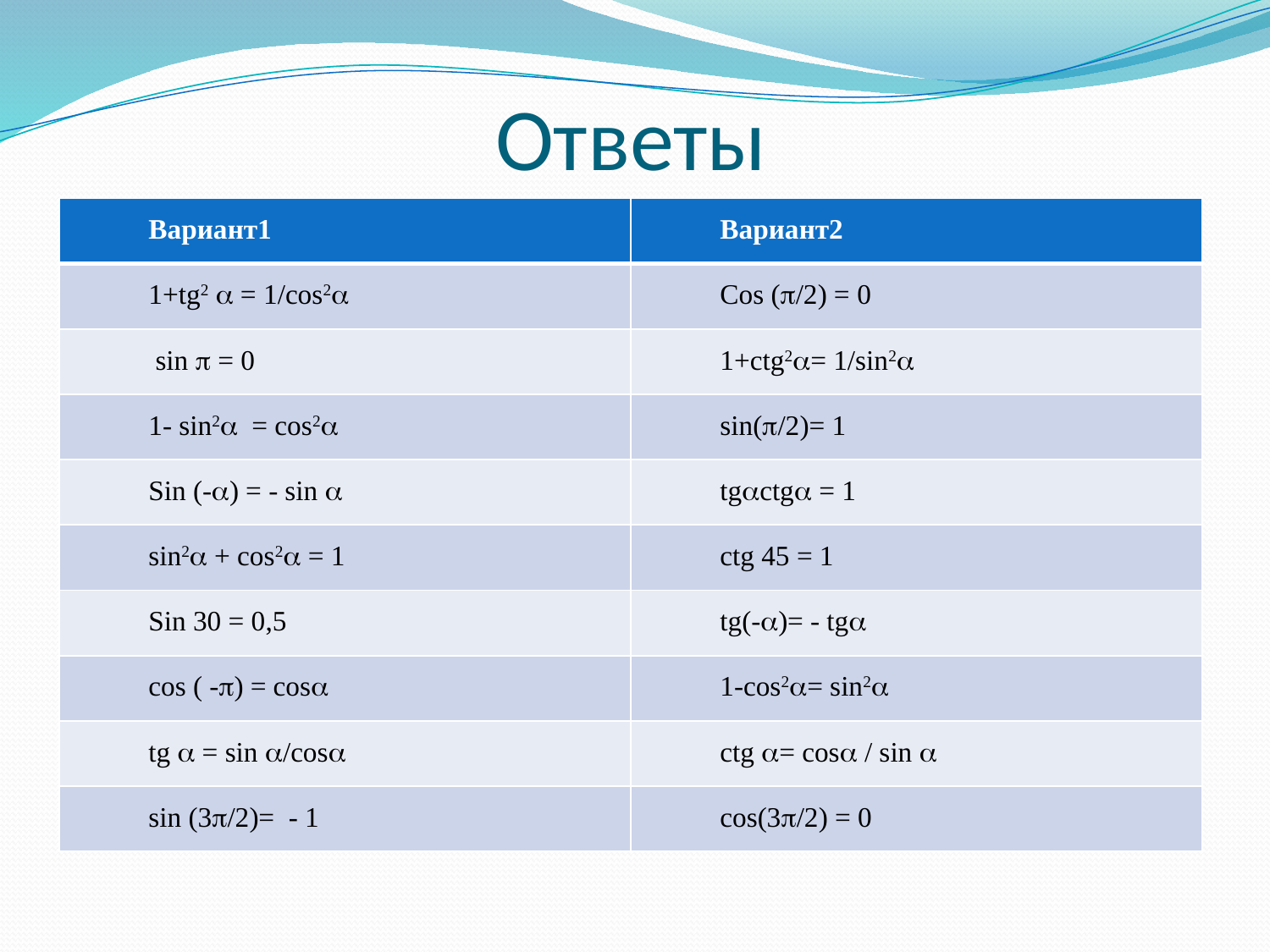

# Ответы
| Вариант1 | Вариант2 |
| --- | --- |
| 1+tg2 α = 1/cos2α | Cos (π/2) = 0 |
| sin π = 0 | 1+ctg2α= 1/sin2α |
| 1- sin2α = cos2α | sin(π/2)= 1 |
| Sin (-α) = - sin α | tgαctgα = 1 |
| sin2α + cos2α = 1 | ctg 45 = 1 |
| Sin 30 = 0,5 | tg(-α)= - tgα |
| cos ( -π) = cosα | 1-cos2α= sin2α |
| tg α = sin α/cosα | ctg α= cosα / sin α |
| sin (3π/2)= - 1 | cos(3π/2) = 0 |